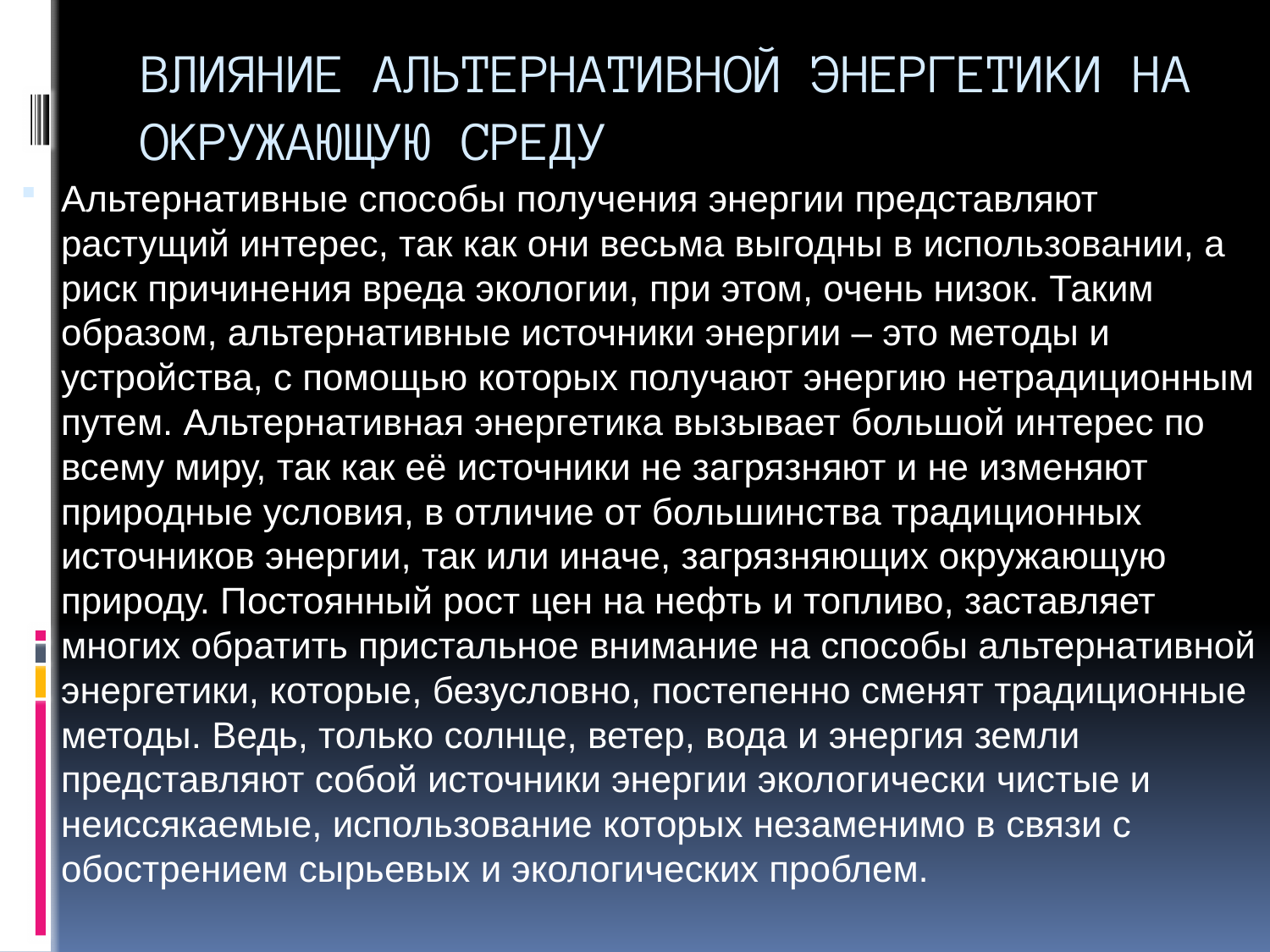

# ВЛИЯНИЕ АЛЬТЕРНАТИВНОЙ ЭНЕРГЕТИКИ НА ОКРУЖАЮЩУЮ СРЕДУ
Альтернативные способы получения энергии представляют растущий интерес, так как они весьма выгодны в использовании, а риск причинения вреда экологии, при этом, очень низок. Таким образом, альтернативные источники энергии – это методы и устройства, с помощью которых получают энергию нетрадиционным путем. Альтернативная энергетика вызывает большой интерес по всему миру, так как её источники не загрязняют и не изменяют природные условия, в отличие от большинства традиционных источников энергии, так или иначе, загрязняющих окружающую природу. Постоянный рост цен на нефть и топливо, заставляет многих обратить пристальное внимание на способы альтернативной энергетики, которые, безусловно, постепенно сменят традиционные методы. Ведь, только солнце, ветер, вода и энергия земли представляют собой источники энергии экологически чистые и неиссякаемые, использование которых незаменимо в связи с обострением сырьевых и экологических проблем.